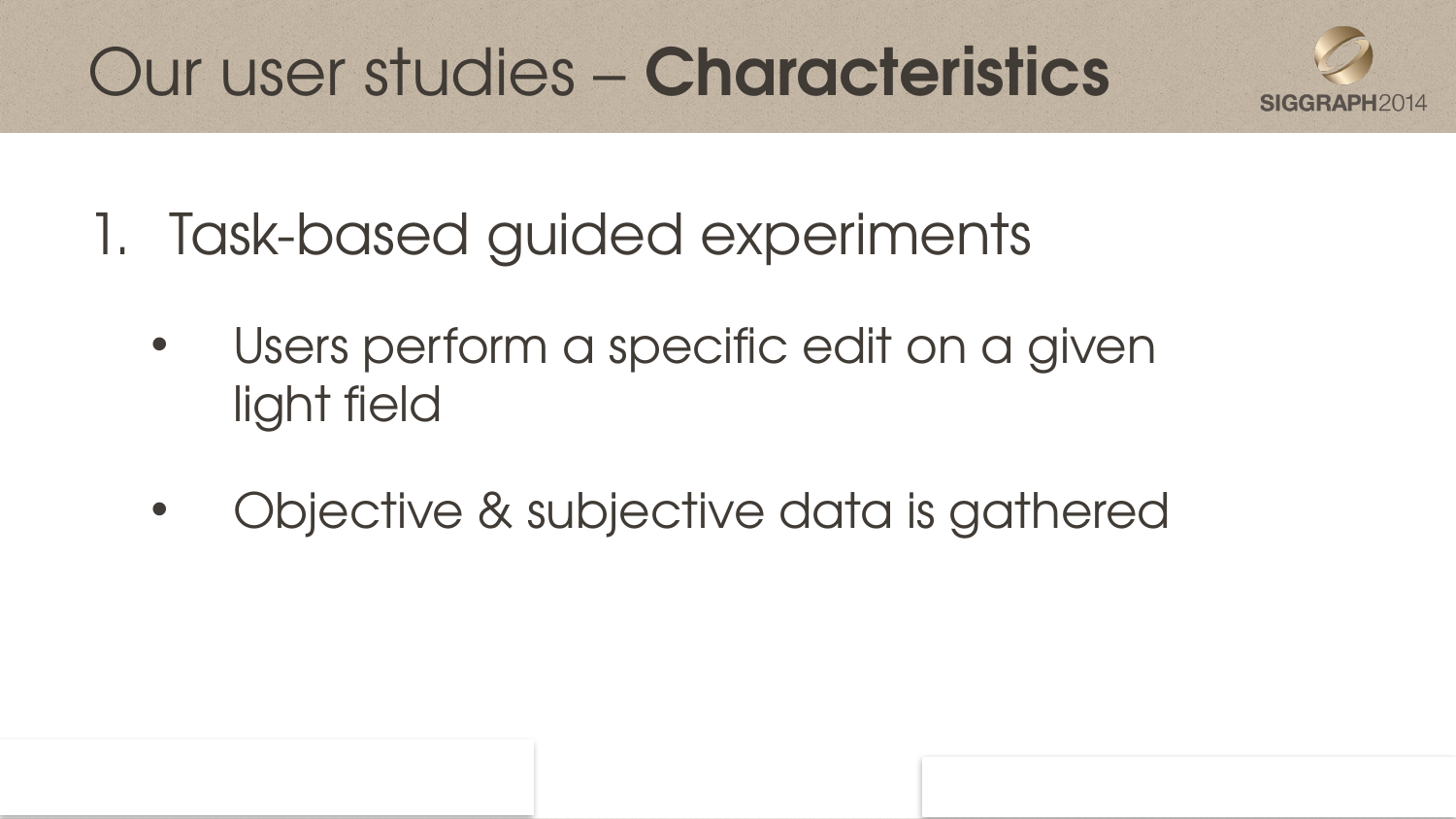

Our user studies – Characteristics
Task-based guided experiments
Users perform a specific edit on a given light field
Objective & subjective data is gathered